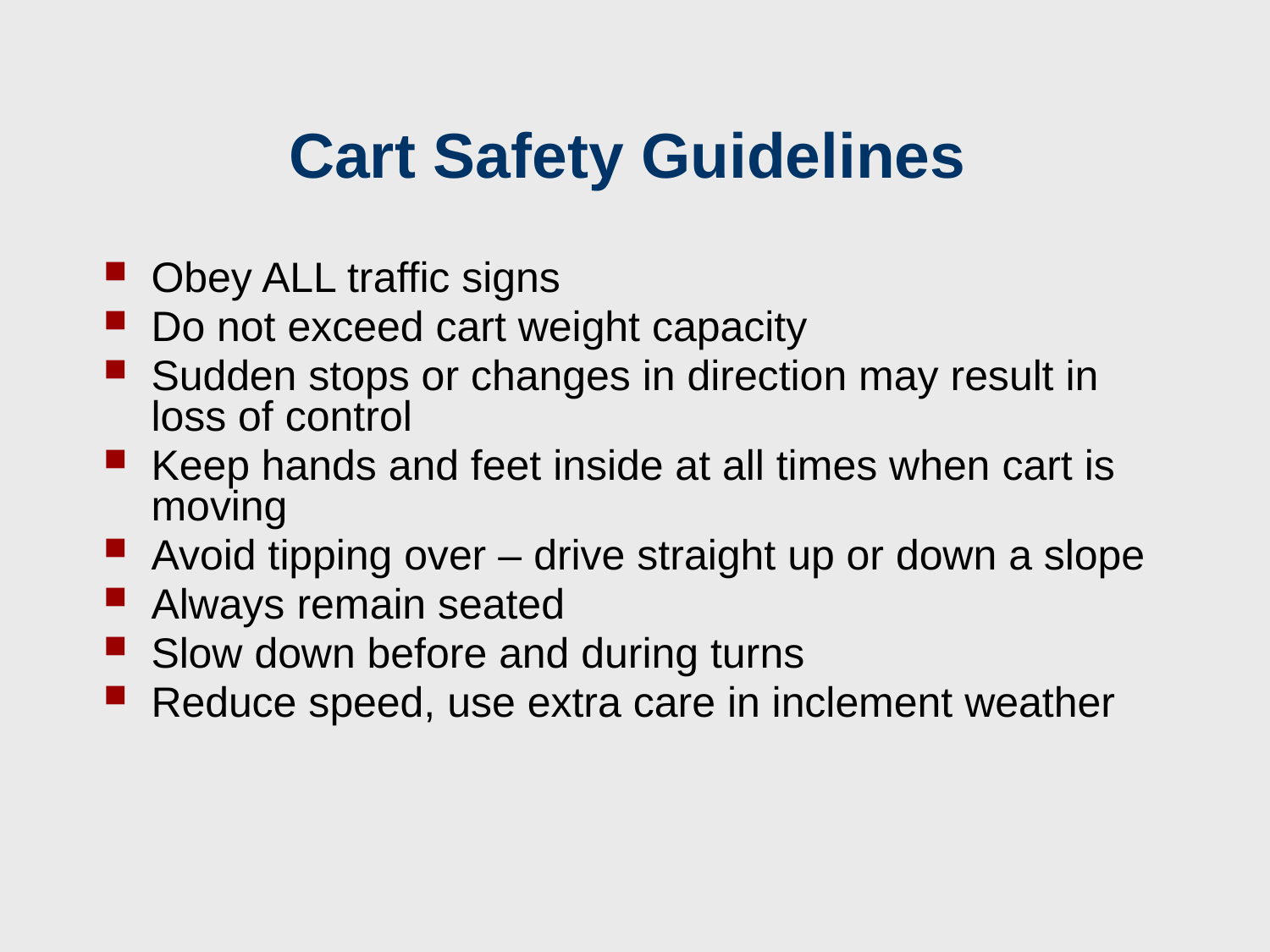

# Cart Safety Guidelines
Obey ALL traffic signs
Do not exceed cart weight capacity
Sudden stops or changes in direction may result in loss of control
Keep hands and feet inside at all times when cart is moving
Avoid tipping over – drive straight up or down a slope
Always remain seated
Slow down before and during turns
Reduce speed, use extra care in inclement weather